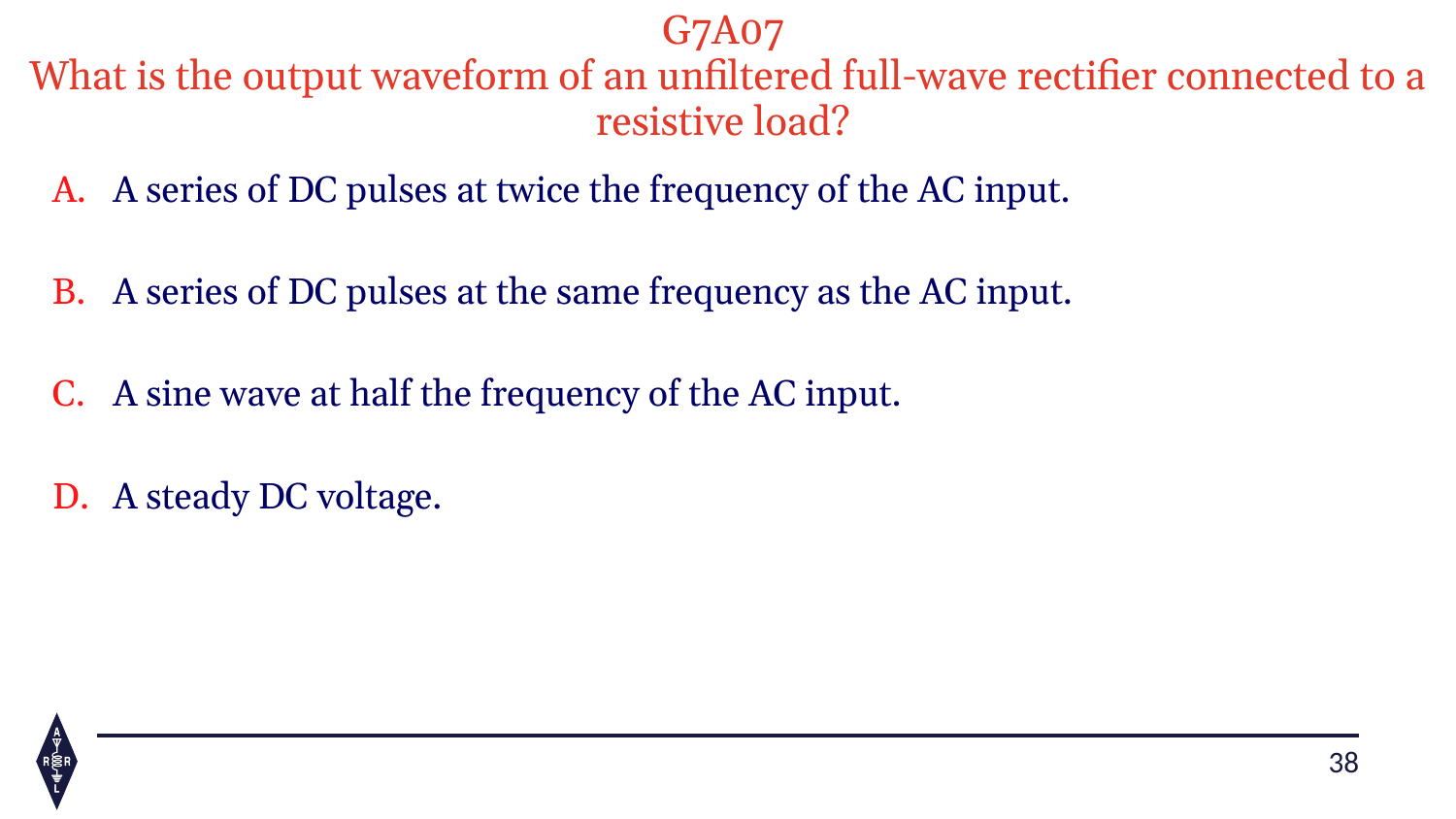

G7A07
What is the output waveform of an unfiltered full-wave rectifier connected to a resistive load?
A series of DC pulses at twice the frequency of the AC input.

A series of DC pulses at the same frequency as the AC input.

A sine wave at half the frequency of the AC input.

A steady DC voltage.
38